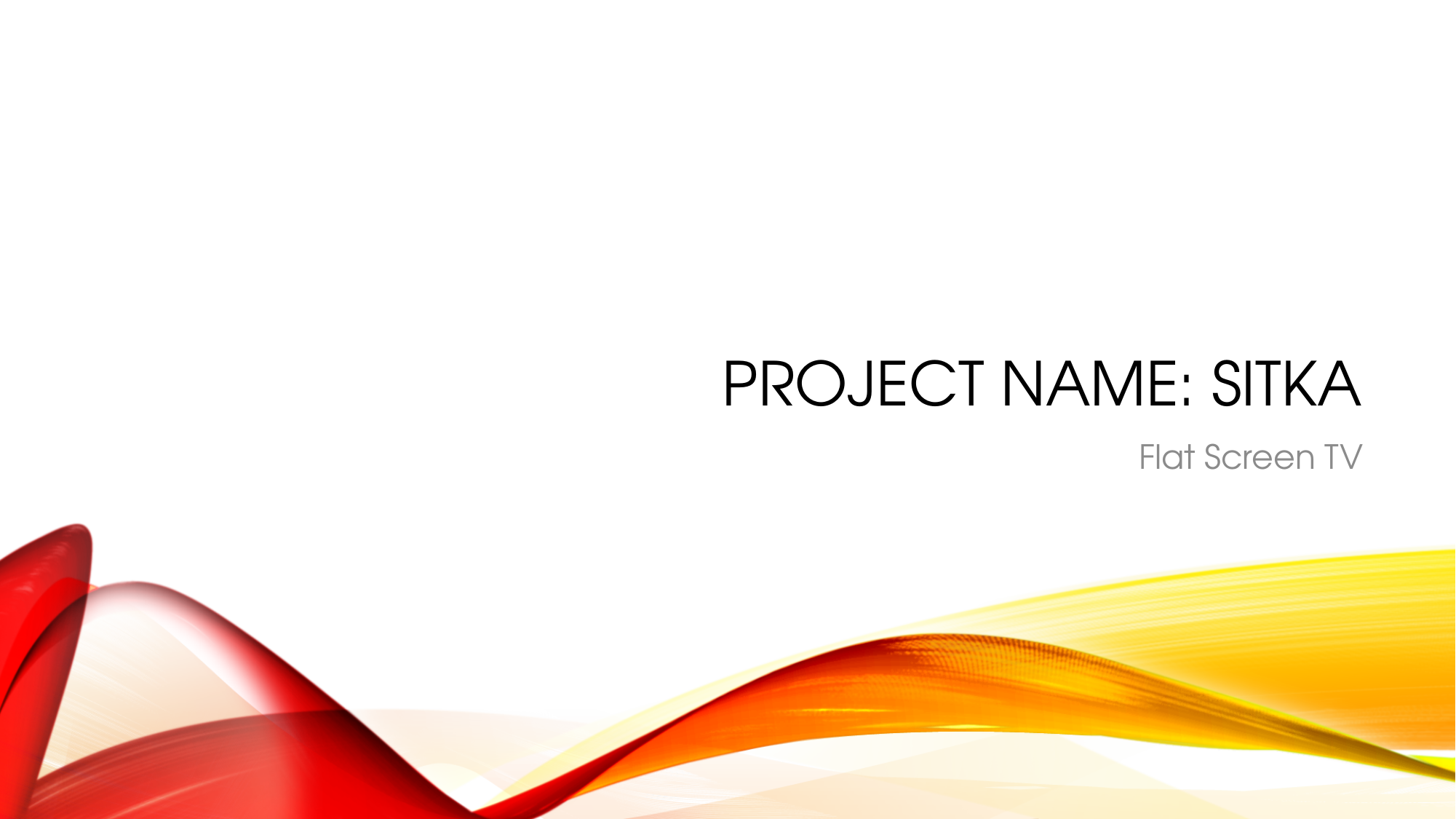

# Project Name: Sitka
Flat Screen TV